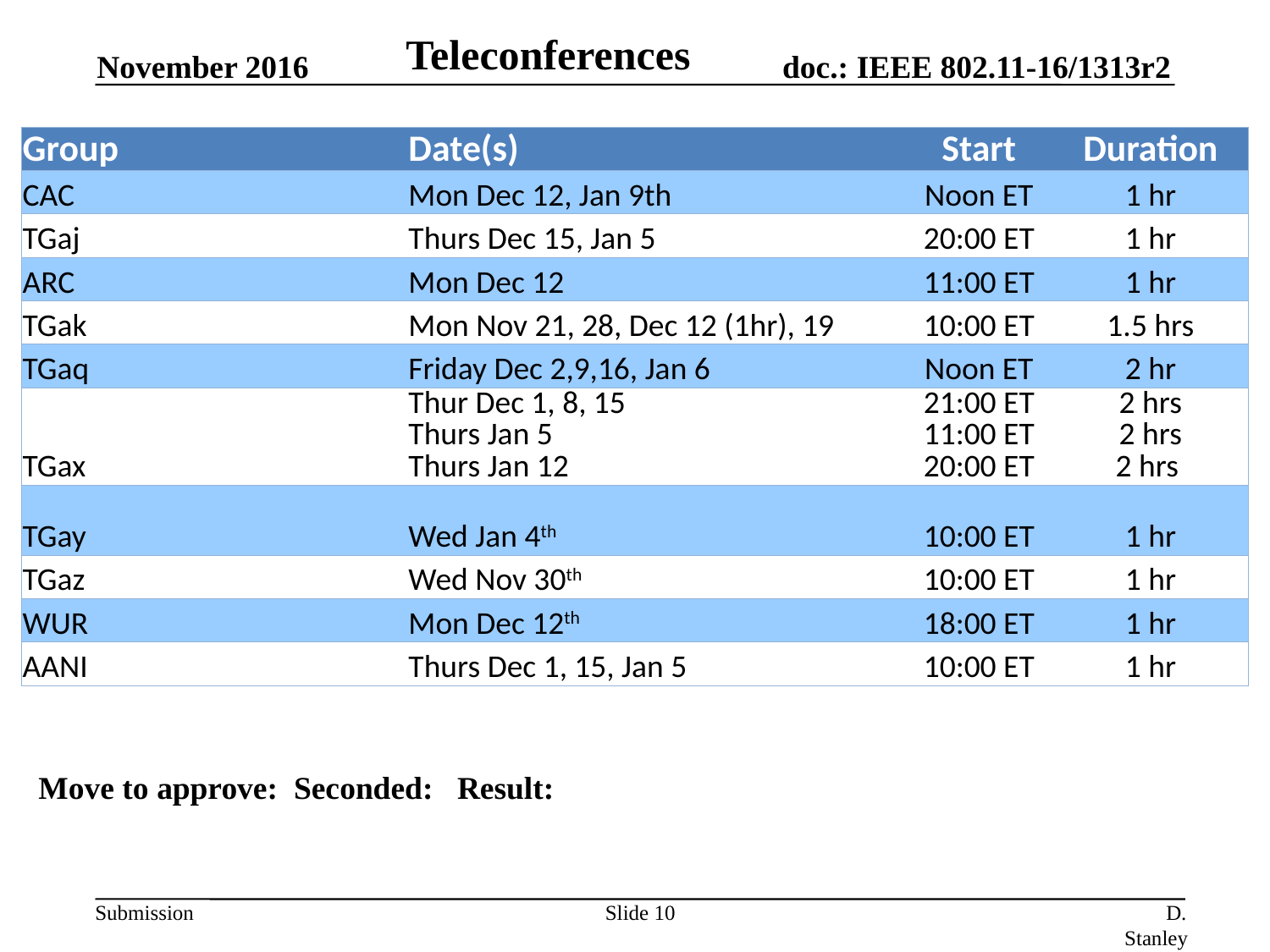

Teleconferences
November 2016
| Group | Date(s) | Start | Duration |
| --- | --- | --- | --- |
| CAC | Mon Dec 12, Jan 9th | Noon ET | 1 hr |
| TGaj | Thurs Dec 15, Jan 5 | 20:00 ET | 1 hr |
| ARC | Mon Dec 12 | 11:00 ET | 1 hr |
| TGak | Mon Nov 21, 28, Dec 12 (1hr), 19 | 10:00 ET | 1.5 hrs |
| TGaq | Friday Dec 2,9,16, Jan 6 | Noon ET | 2 hr |
| TGax | Thur Dec 1, 8, 15 Thurs Jan 5 Thurs Jan 12 | 21:00 ET 11:00 ET 20:00 ET | 2 hrs 2 hrs 2 hrs |
| TGay | Wed Jan 4th | 10:00 ET | 1 hr |
| TGaz | Wed Nov 30th | 10:00 ET | 1 hr |
| WUR | Mon Dec 12th | 18:00 ET | 1 hr |
| AANI | Thurs Dec 1, 15, Jan 5 | 10:00 ET | 1 hr |
Move to approve:  Seconded:   Result:
Slide 10
D. Stanley, HP Enterprise